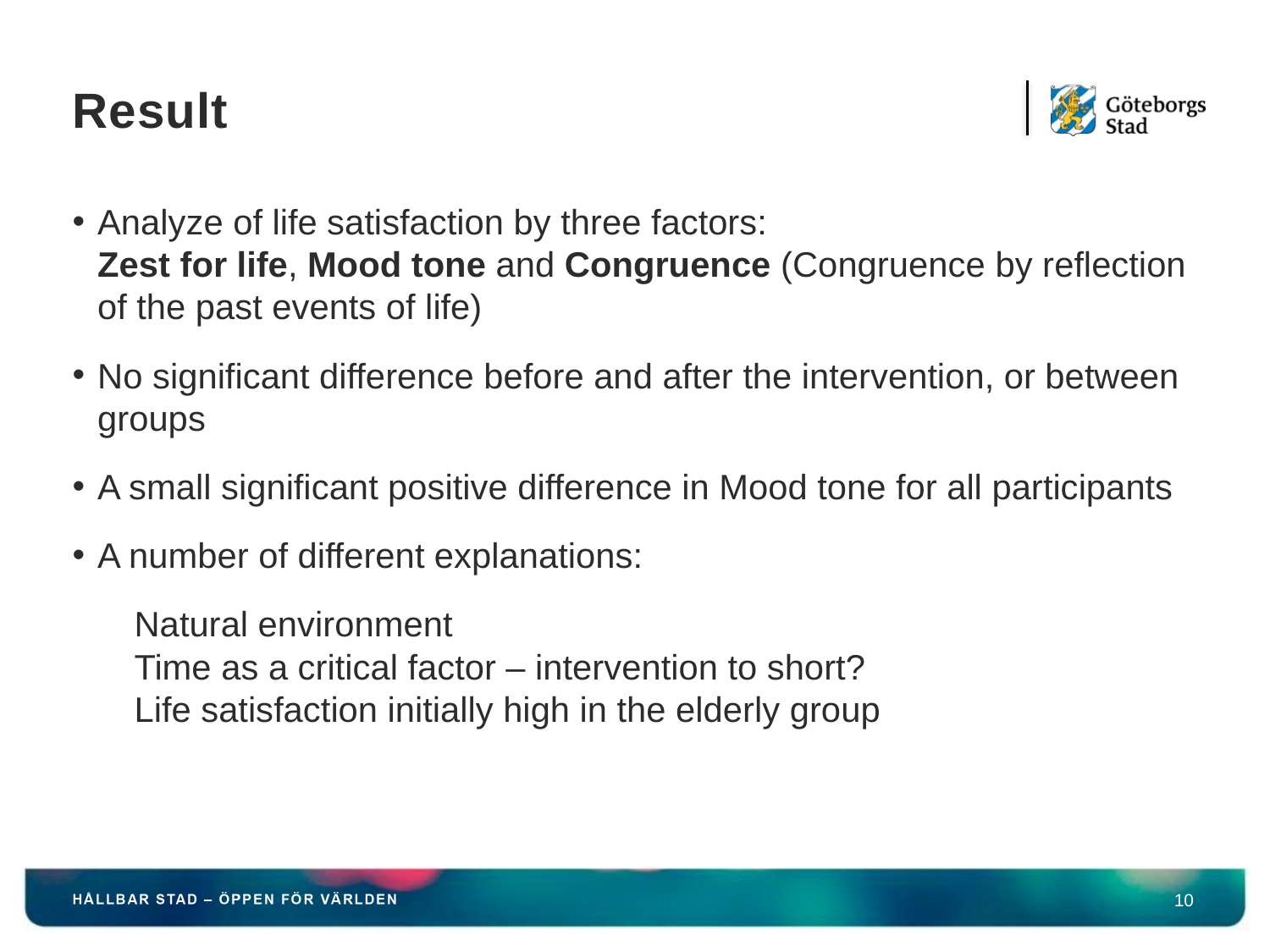

# Result
Analyze of life satisfaction by three factors:
Zest for life, Mood tone and Congruence (Congruence by reflection of the past events of life)
No significant difference before and after the intervention, or between groups
A small significant positive difference in Mood tone for all participants
A number of different explanations:
	Natural environment
Time as a critical factor – intervention to short?
Life satisfaction initially high in the elderly group

10